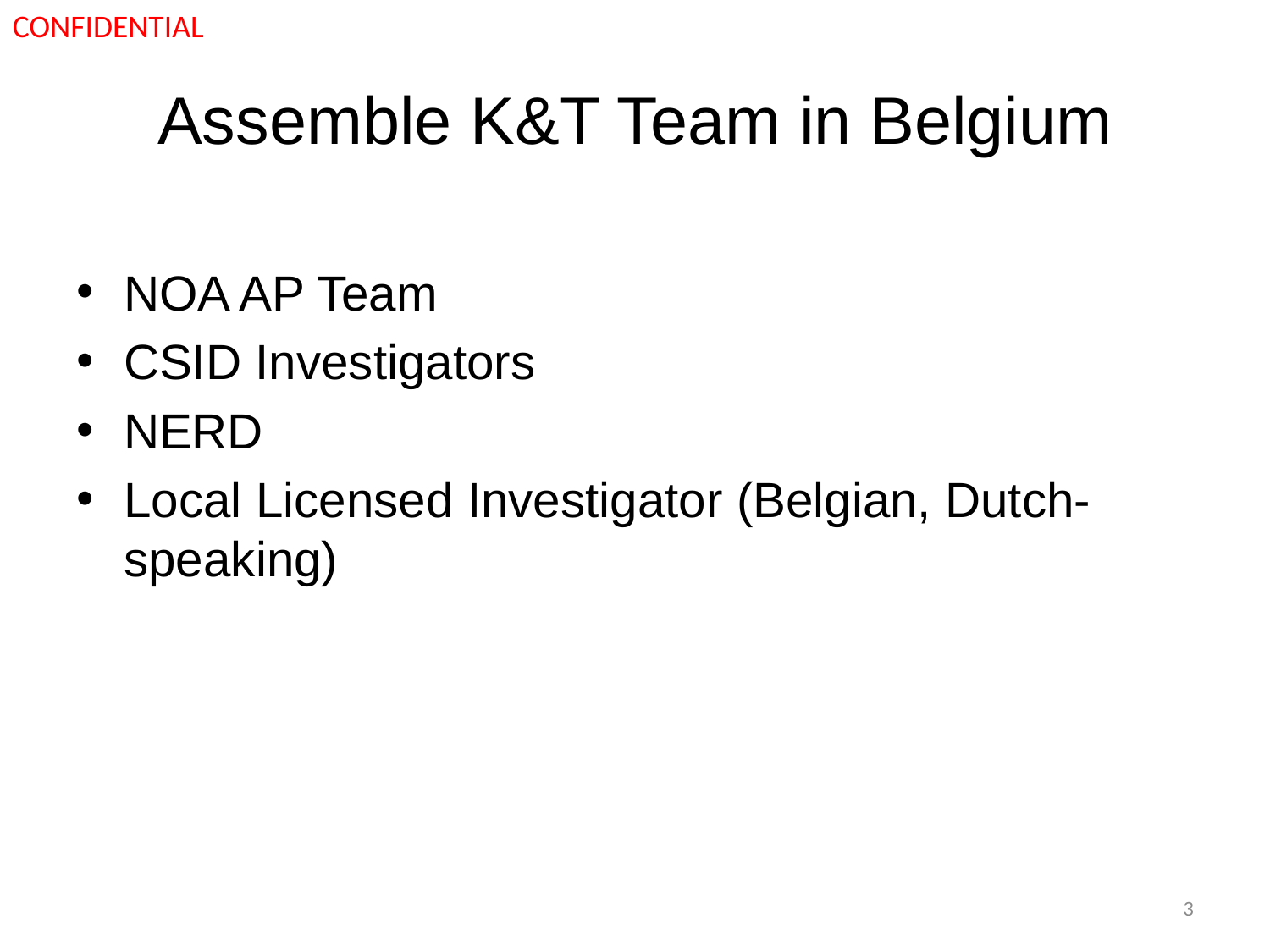

CONFIDENTIAL
# Assemble K&T Team in Belgium

NOA AP Team
CSID Investigators
NERD
Local Licensed Investigator (Belgian, Dutch-speaking)
3